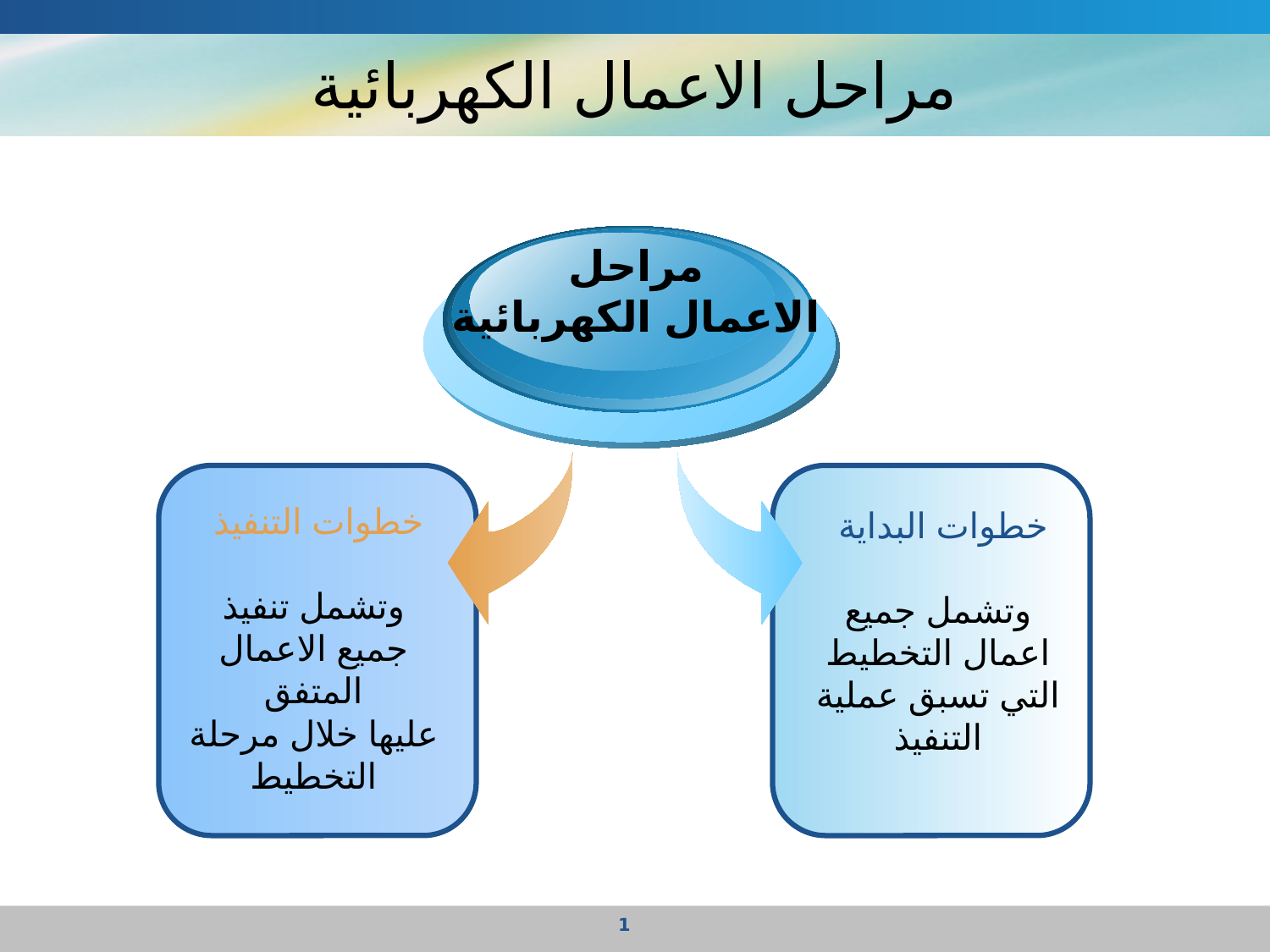

# مراحل الاعمال الكهربائية

مراحل
الاعمال الكهربائية

خطوات التنفيذ

وتشمل تنفيذ جميع الاعمال المتفق
عليها خلال مرحلة التخطيط
خطوات البداية

وتشمل جميع اعمال التخطيط التي تسبق عملية التنفيذ
1